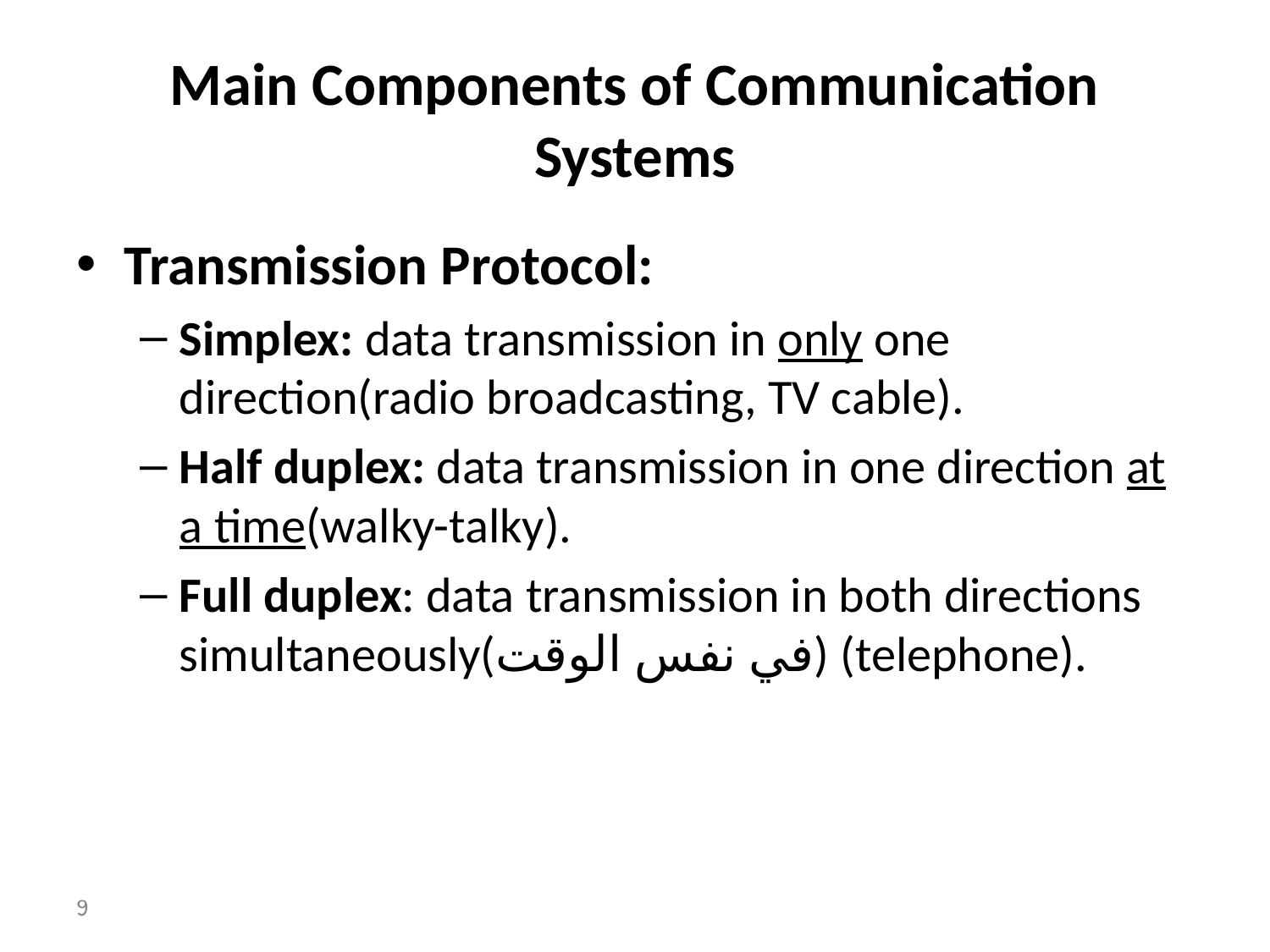

# Main Components of Communication Systems
Transmission Protocol:
Simplex: data transmission in only one direction(radio broadcasting, TV cable).
Half duplex: data transmission in one direction at a time(walky-talky).
Full duplex: data transmission in both directions simultaneously(في نفس الوقت) (telephone).
9